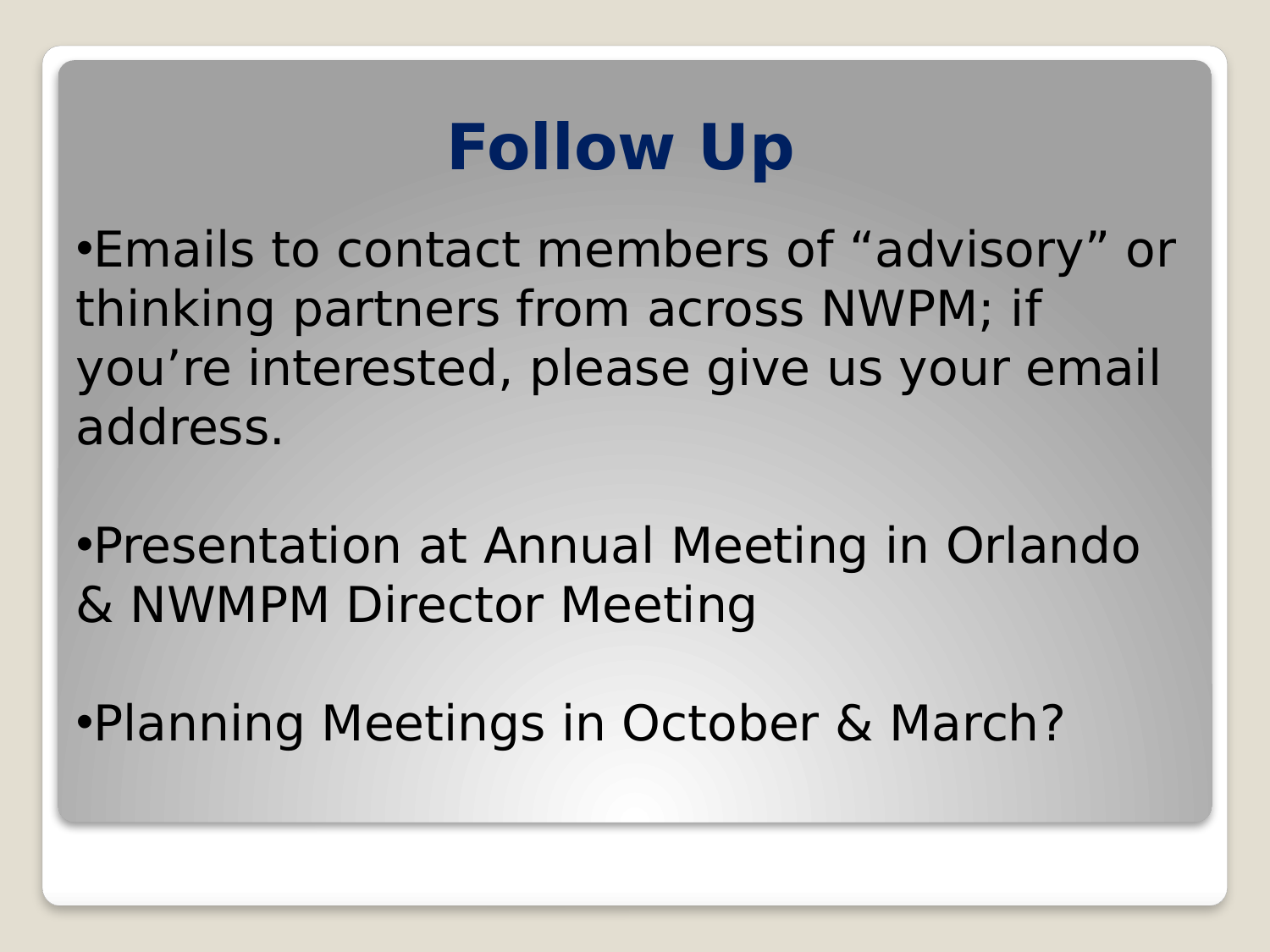

# Follow Up
Emails to contact members of “advisory” or thinking partners from across NWPM; if you’re interested, please give us your email address.

Presentation at Annual Meeting in Orlando & NWMPM Director Meeting

Planning Meetings in October & March?